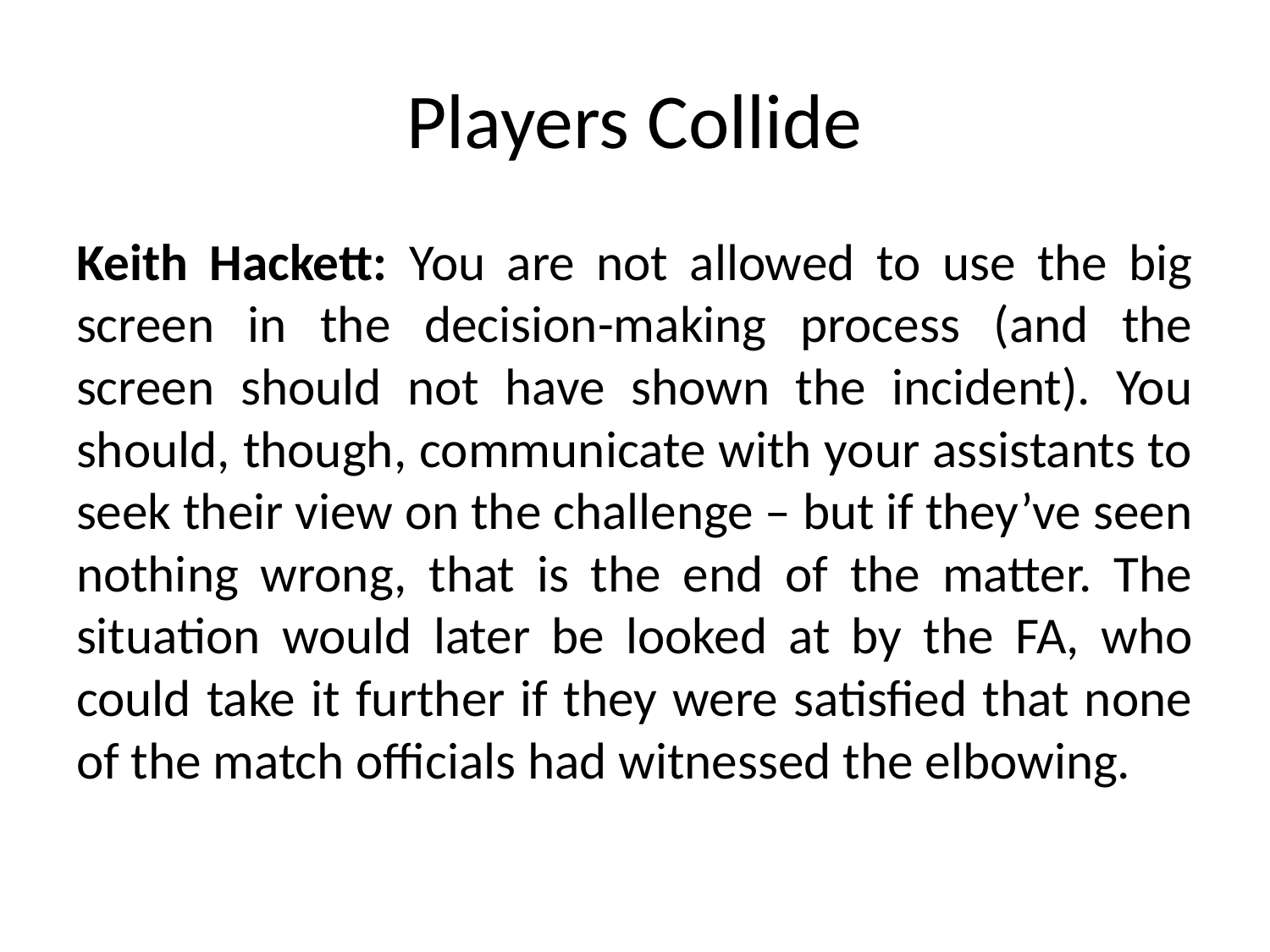

# Players Collide
Keith Hackett: You are not allowed to use the big screen in the decision-making process (and the screen should not have shown the incident). You should, though, communicate with your assistants to seek their view on the challenge – but if they’ve seen nothing wrong, that is the end of the matter. The situation would later be looked at by the FA, who could take it further if they were satisfied that none of the match officials had witnessed the elbowing.